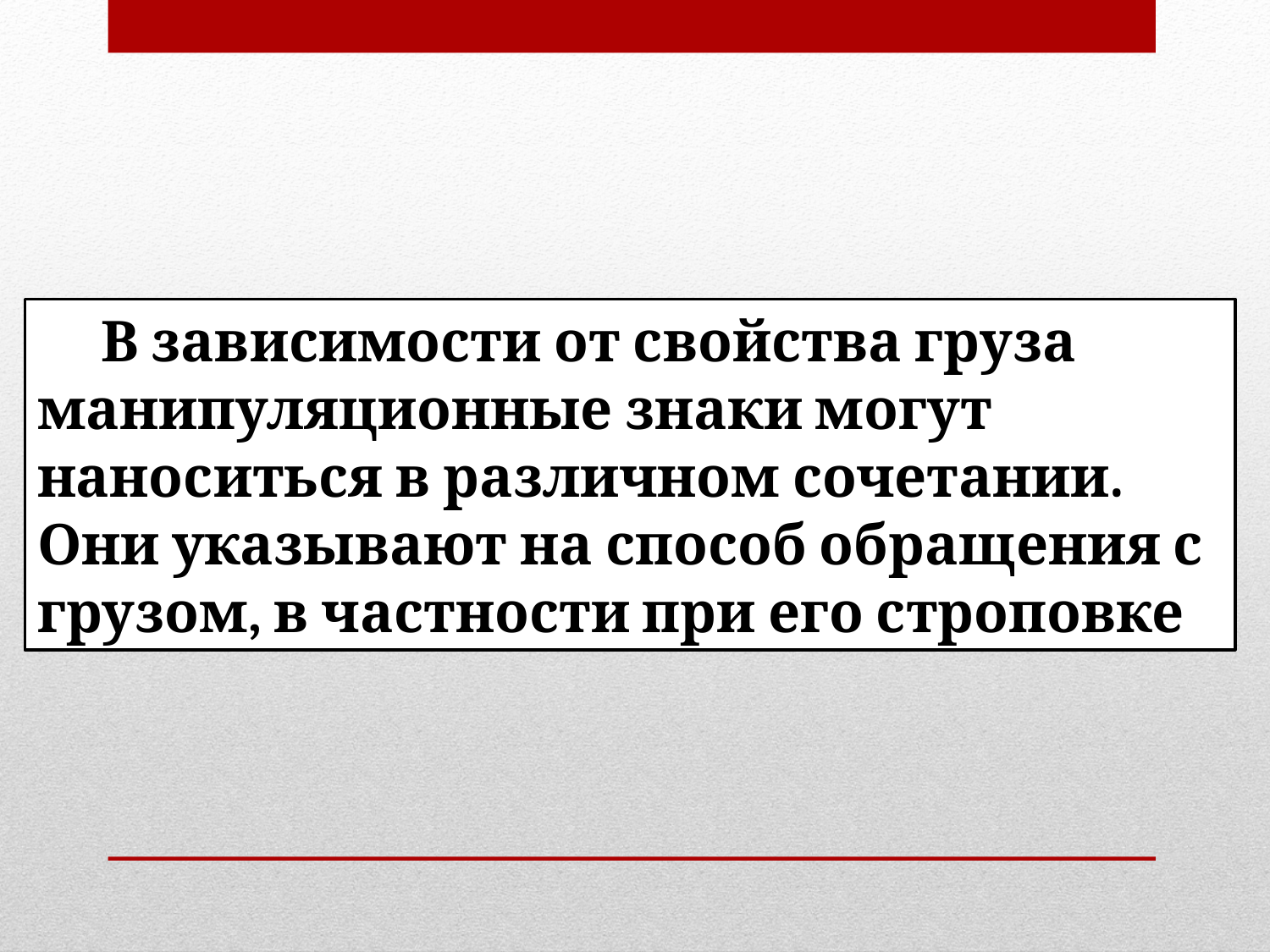

В зависимости от свойства груза манипуляционные знаки могут наноситься в различном сочетании. Они указывают на способ об­ращения с грузом, в частности при его строповке